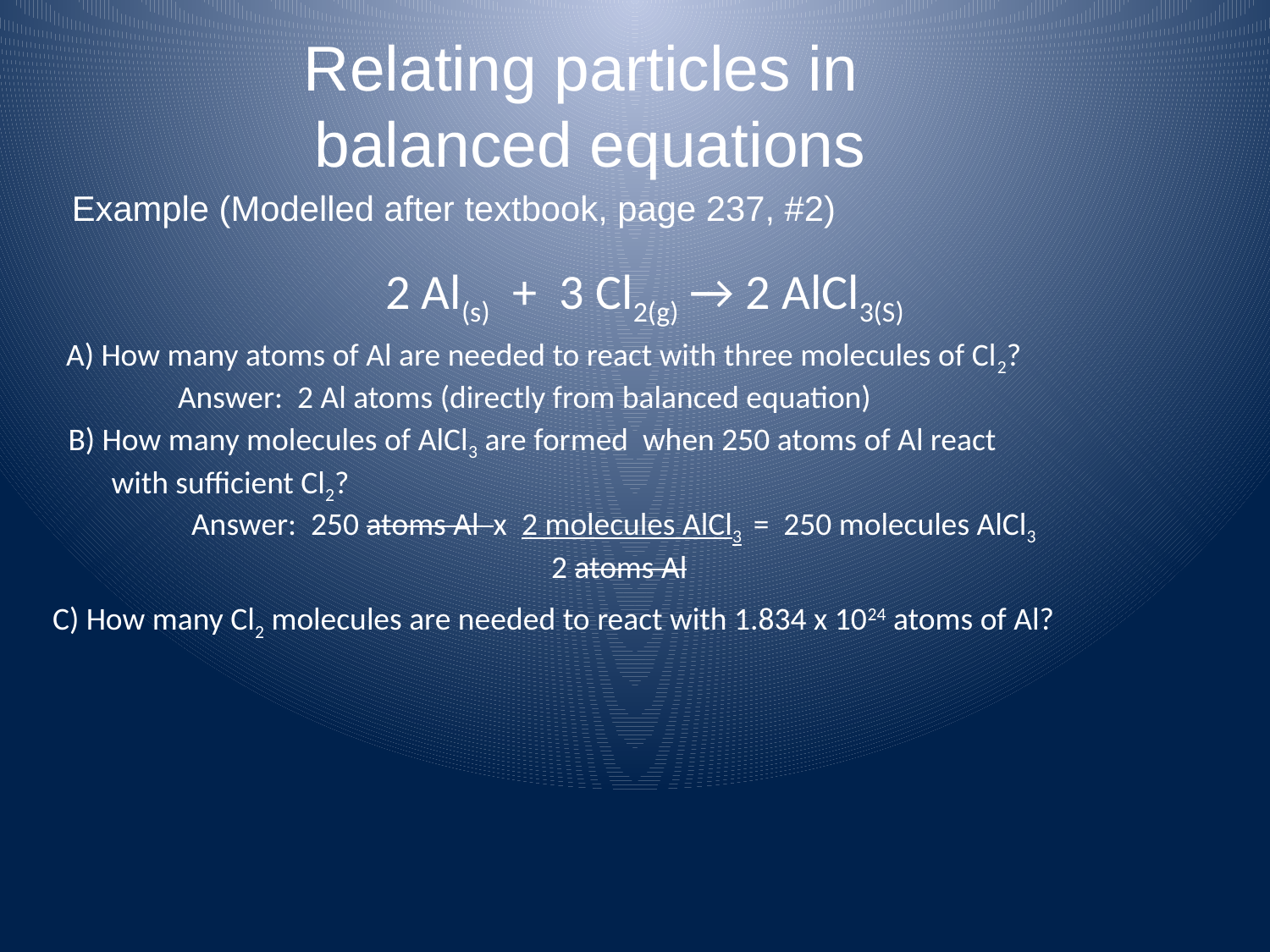

Relating particles in
balanced equations
Example (Modelled after textbook, page 237, #2)
2 Al(s)  +  3 Cl2(g) → 2 AlCl3(S)
A) How many atoms of Al are needed to react with three molecules of Cl2?
Answer:  2 Al atoms (directly from balanced equation)
B) How many molecules of AlCl3 are formed  when 250 atoms of Al react
      with sufficient Cl2?
Answer:  250 atoms Al  x  2 molecules AlCl3  =  250 molecules AlCl3
                                                  2 atoms Al
C) How many Cl2 molecules are needed to react with 1.834 x 1024 atoms of Al?